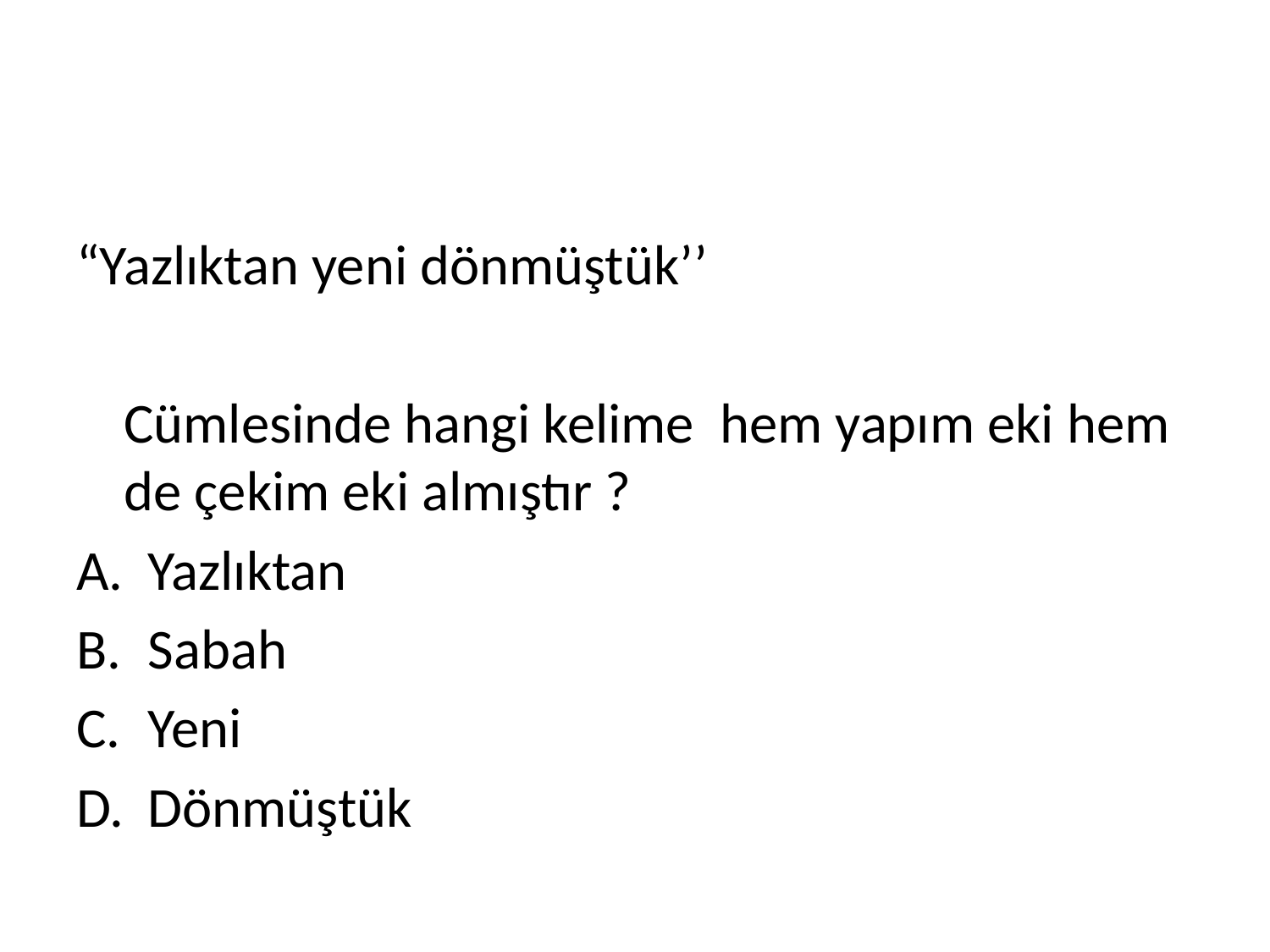

#
“Yazlıktan yeni dönmüştük’’

 	Cümlesinde hangi kelime  hem yapım eki hem de çekim eki almıştır ?
Yazlıktan
Sabah
Yeni
Dönmüştük